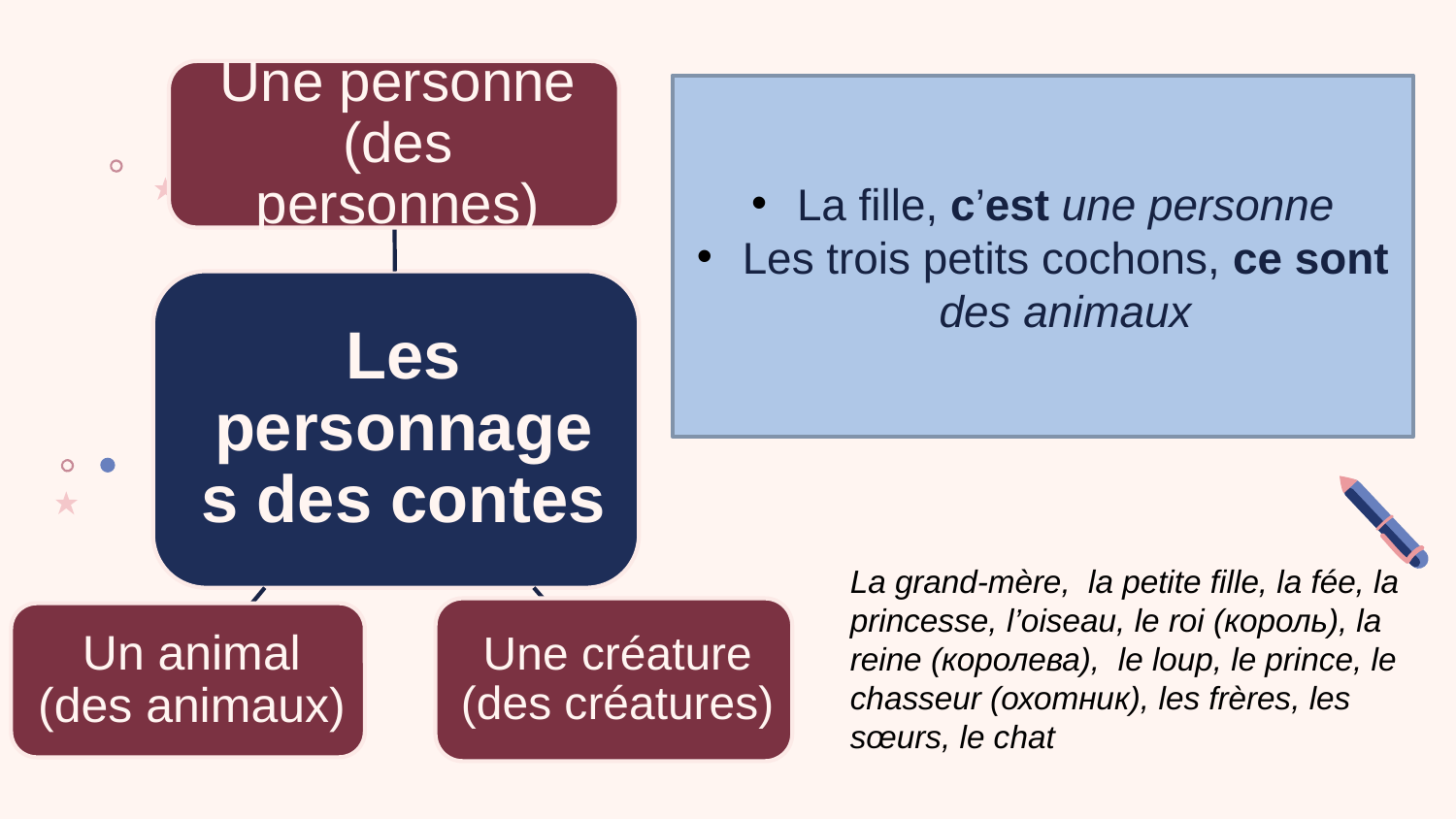

Les personnages des contes
Une personne (des personnes)
Une créature (des créatures)
Un animal (des animaux)
La fille, c’est une personne
Les trois petits cochons, ce sont des animaux
La grand-mère,  la petite fille, la fée, la princesse, l’oiseau, le roi (король), la reine (королева),  le loup, le prince, le chasseur (охотник), les frères, les sœurs, le chat